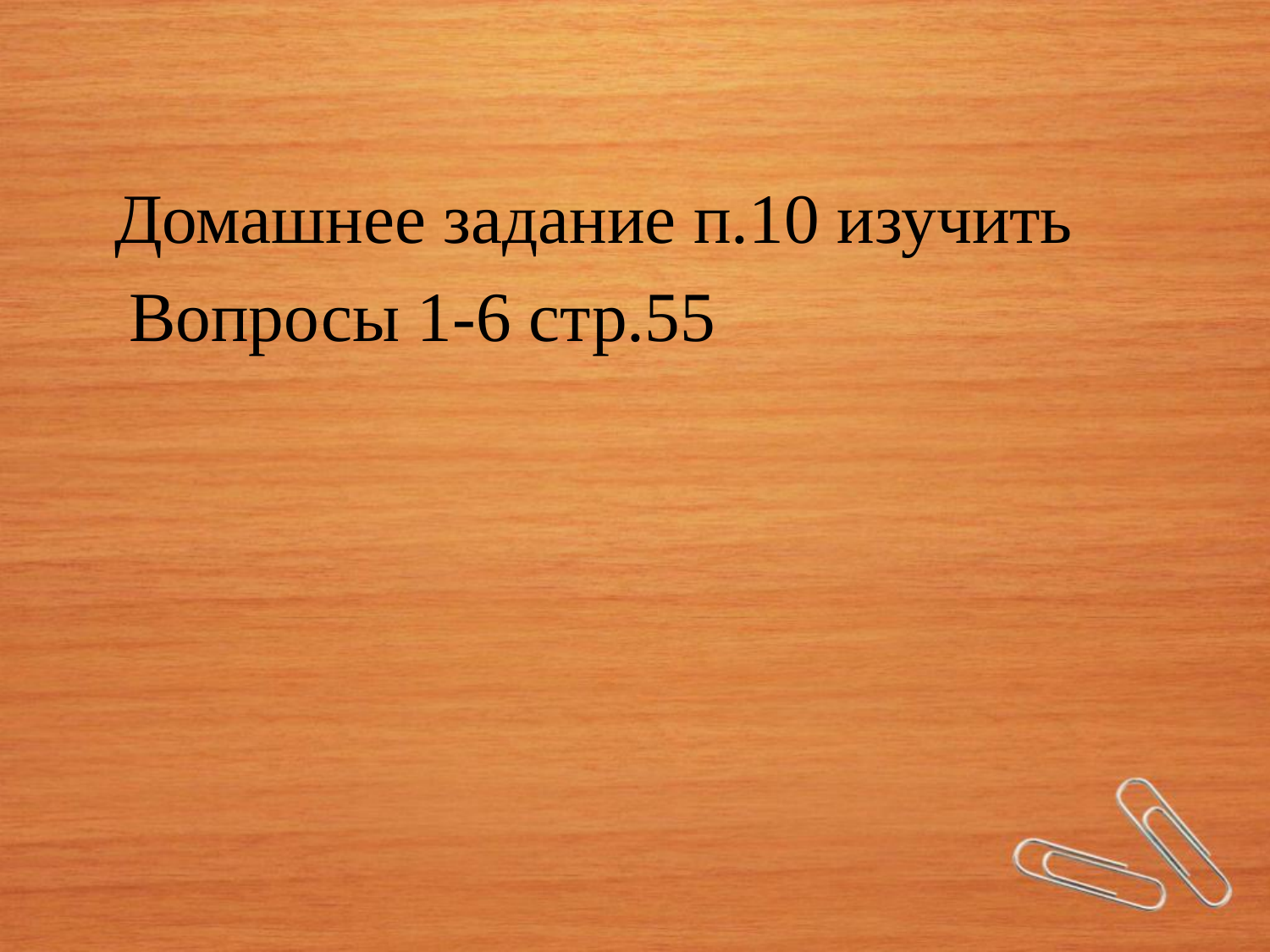

#
   Домашнее задание п.10 изучить
   Вопросы 1-6 стр.55